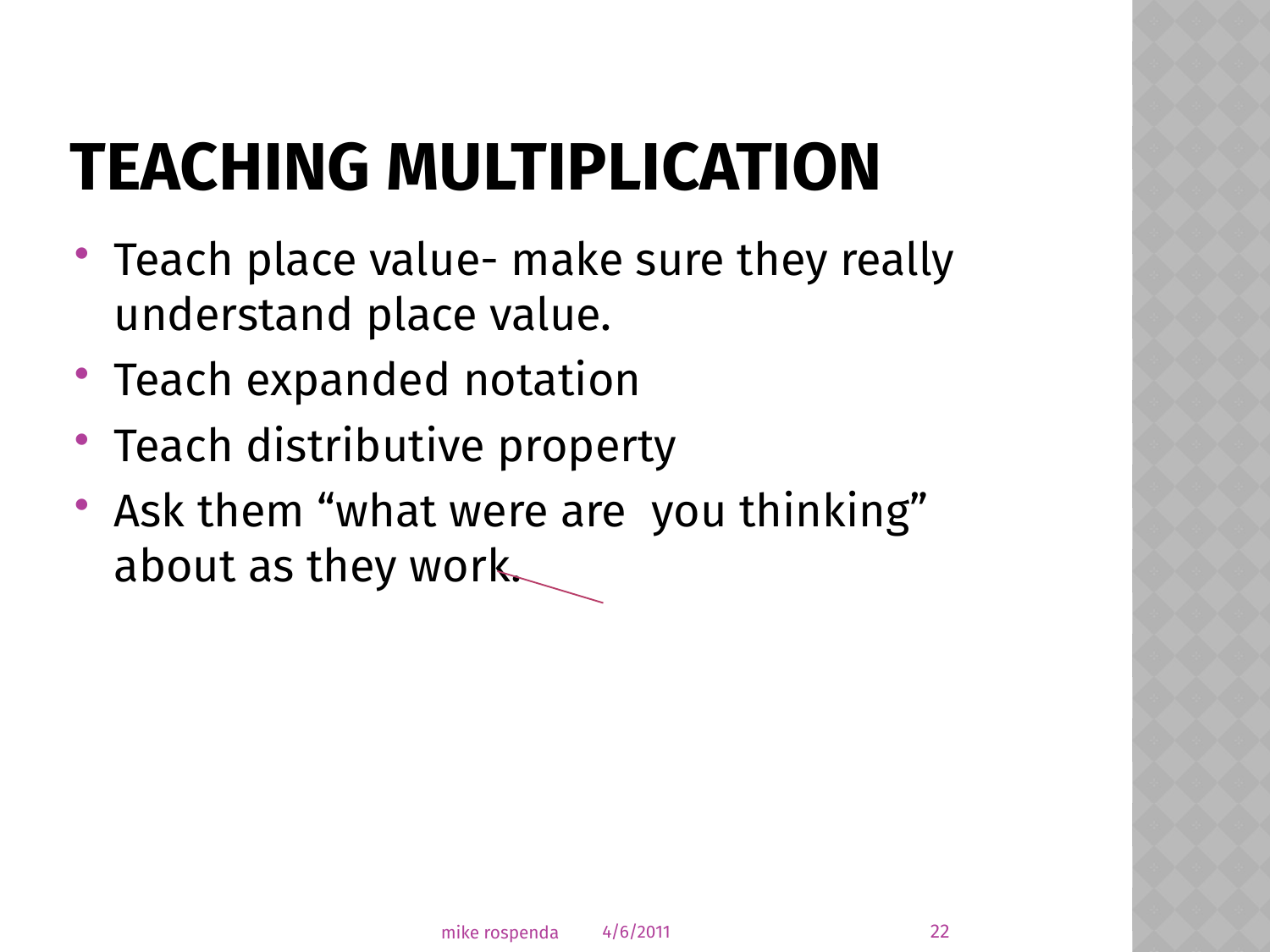

# Teaching Multiplication
Teach place value- make sure they really  understand place value.
Teach expanded notation
Teach distributive property
Ask them “what were are  you thinking” about as they work.
22
mike rospenda
4/6/2011